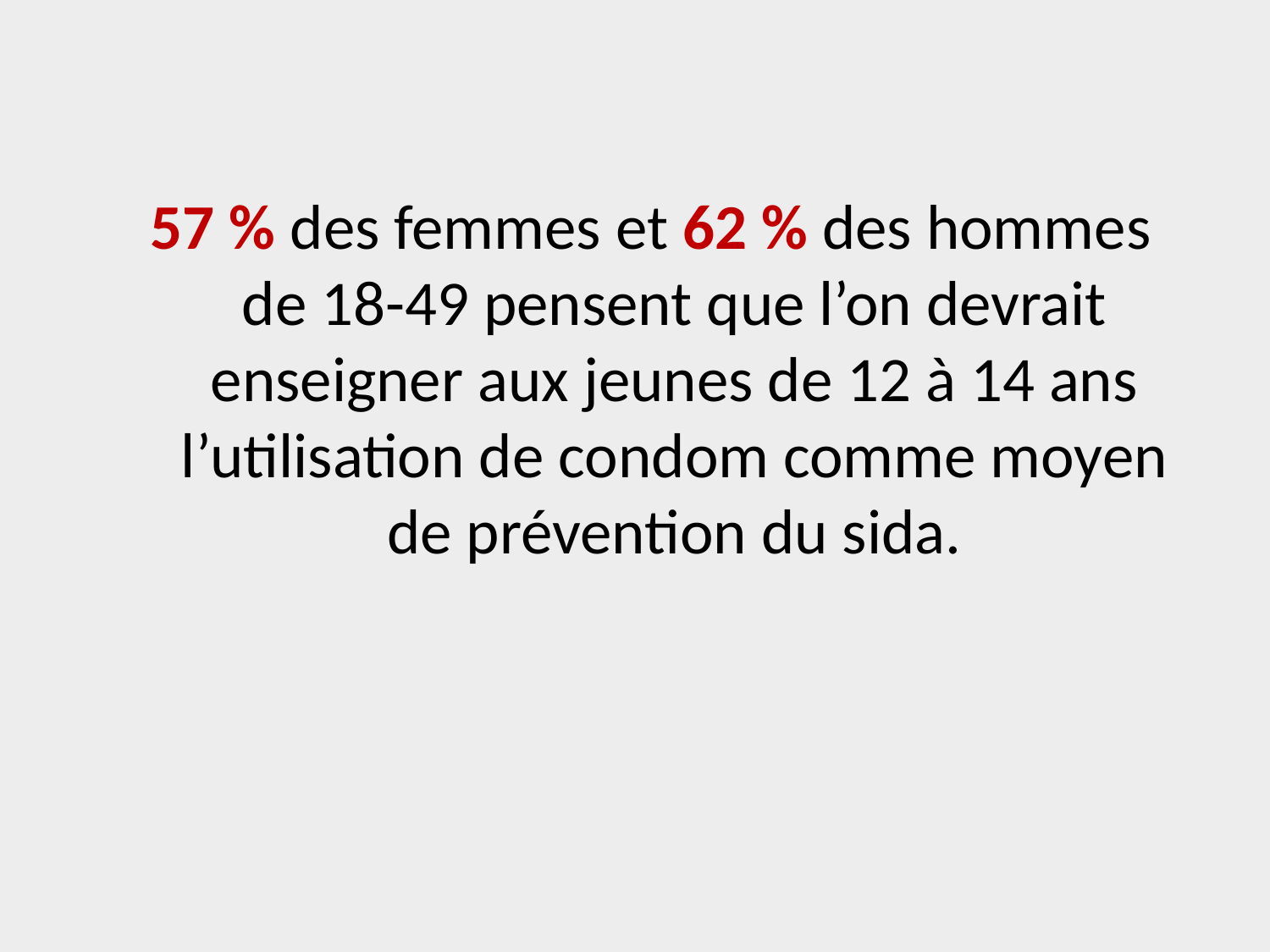

57 % des femmes et 62 % des hommes de 18-49 pensent que l’on devrait enseigner aux jeunes de 12 à 14 ans l’utilisation de condom comme moyen de prévention du sida.